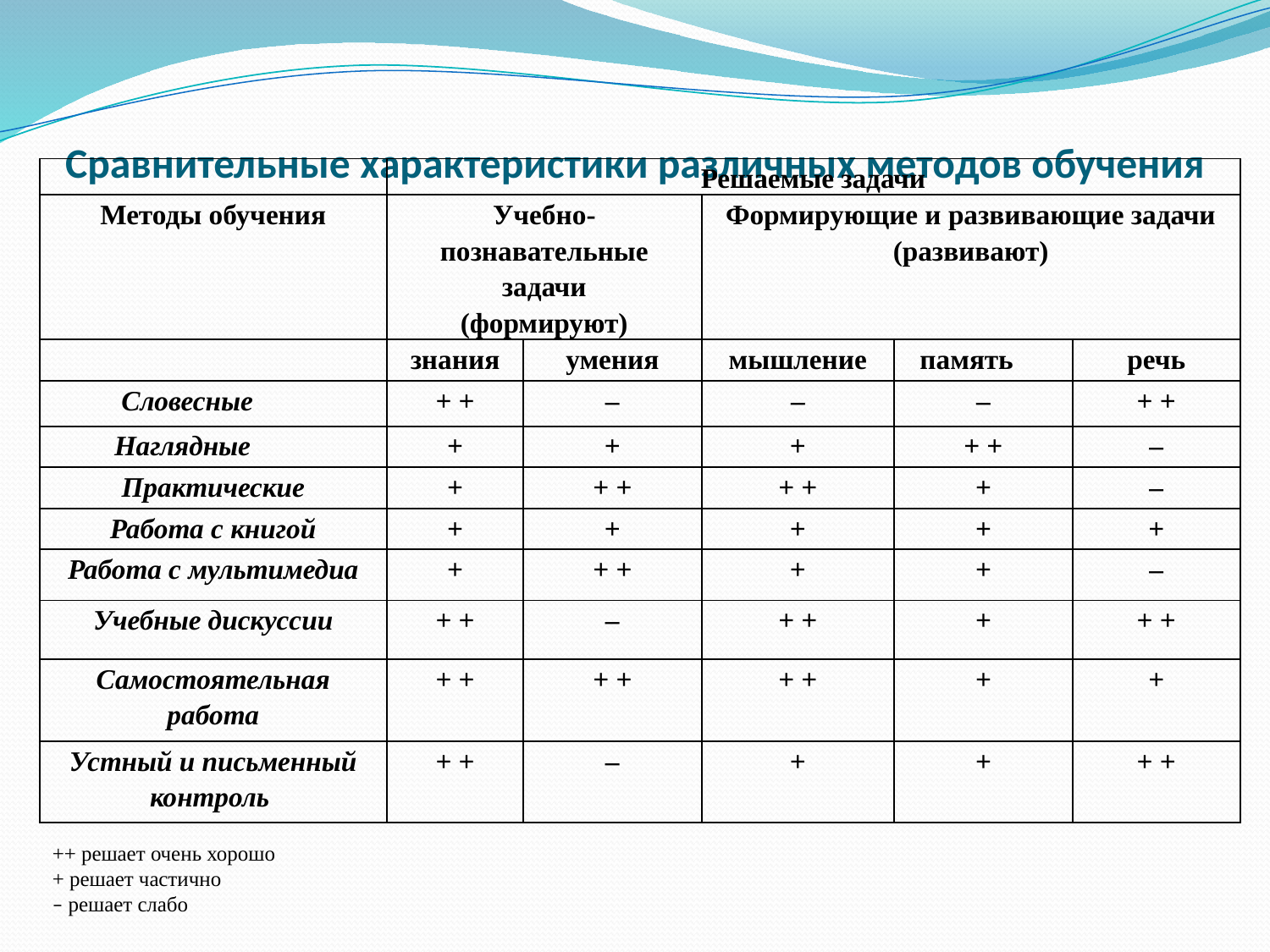

# Сравнительные характеристики различных методов обучения
|  | Решаемые задачи |  |  |  |  |
| --- | --- | --- | --- | --- | --- |
| Методы обучения | Учебно-познавательные задачи (формируют) |  | Формирующие и развивающие задачи (развивают) |  |  |
|  | знания | умения | мышление | память | речь |
| Словесные | + + | – | – | – | + + |
| Наглядные | + | + | + | + + | – |
| Практические | + | + + | + + | + | – |
| Работа с книгой | + | + | + | + | + |
| Работа с мультимедиа | + | + + | + | + | – |
| Учебные дискуссии | + + | – | + + | + | + + |
| Самостоятельная работа | + + | + + | + + | + | + |
| Устный и письменный контроль | + + | – | + | + | + + |
++ решает очень хорошо
+ решает частично
– решает слабо